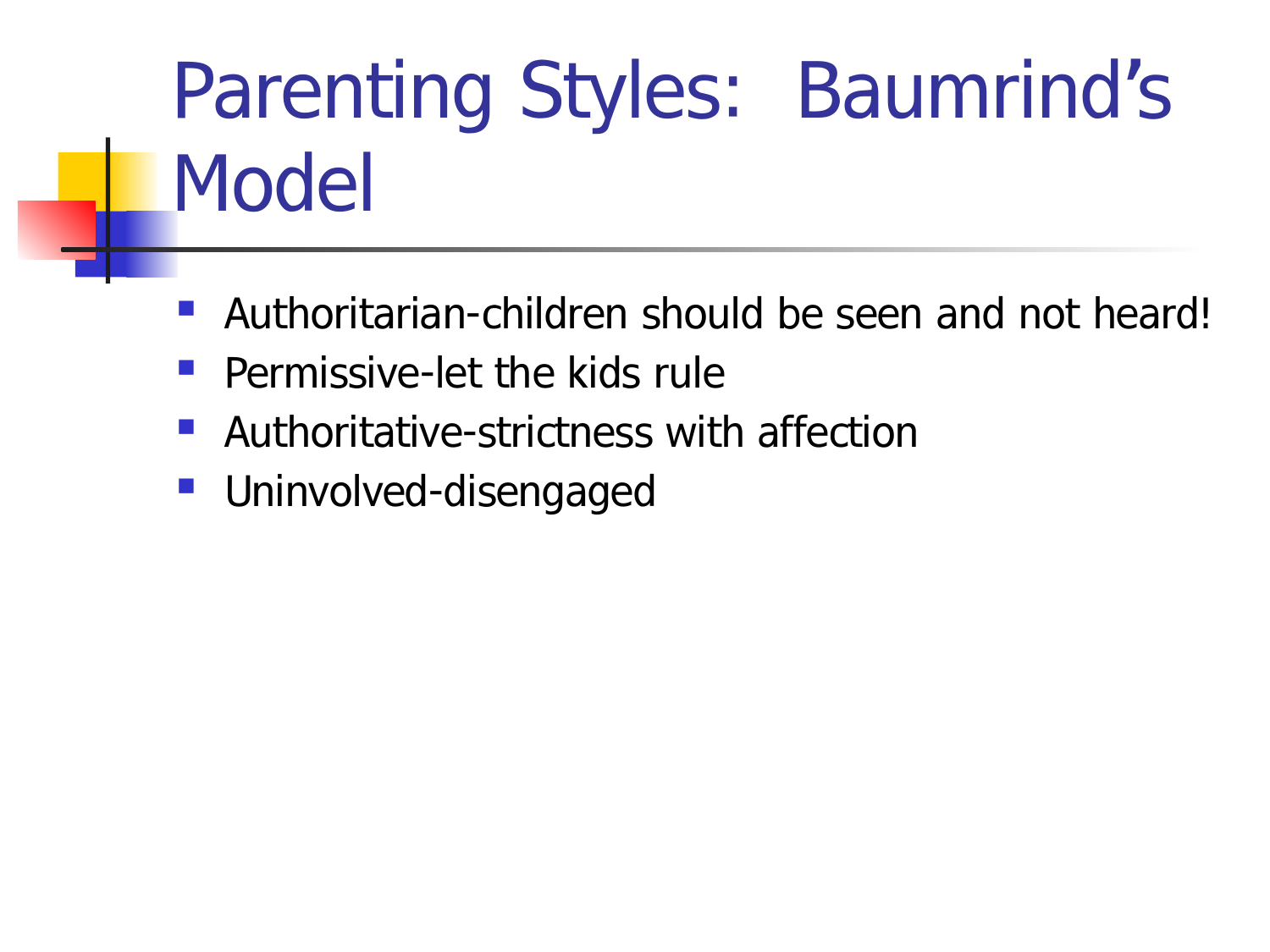

# Parenting Styles:  Baumrind’s Model
Authoritarian-children should be seen and not heard!
Permissive-let the kids rule
Authoritative-strictness with affection
Uninvolved-disengaged